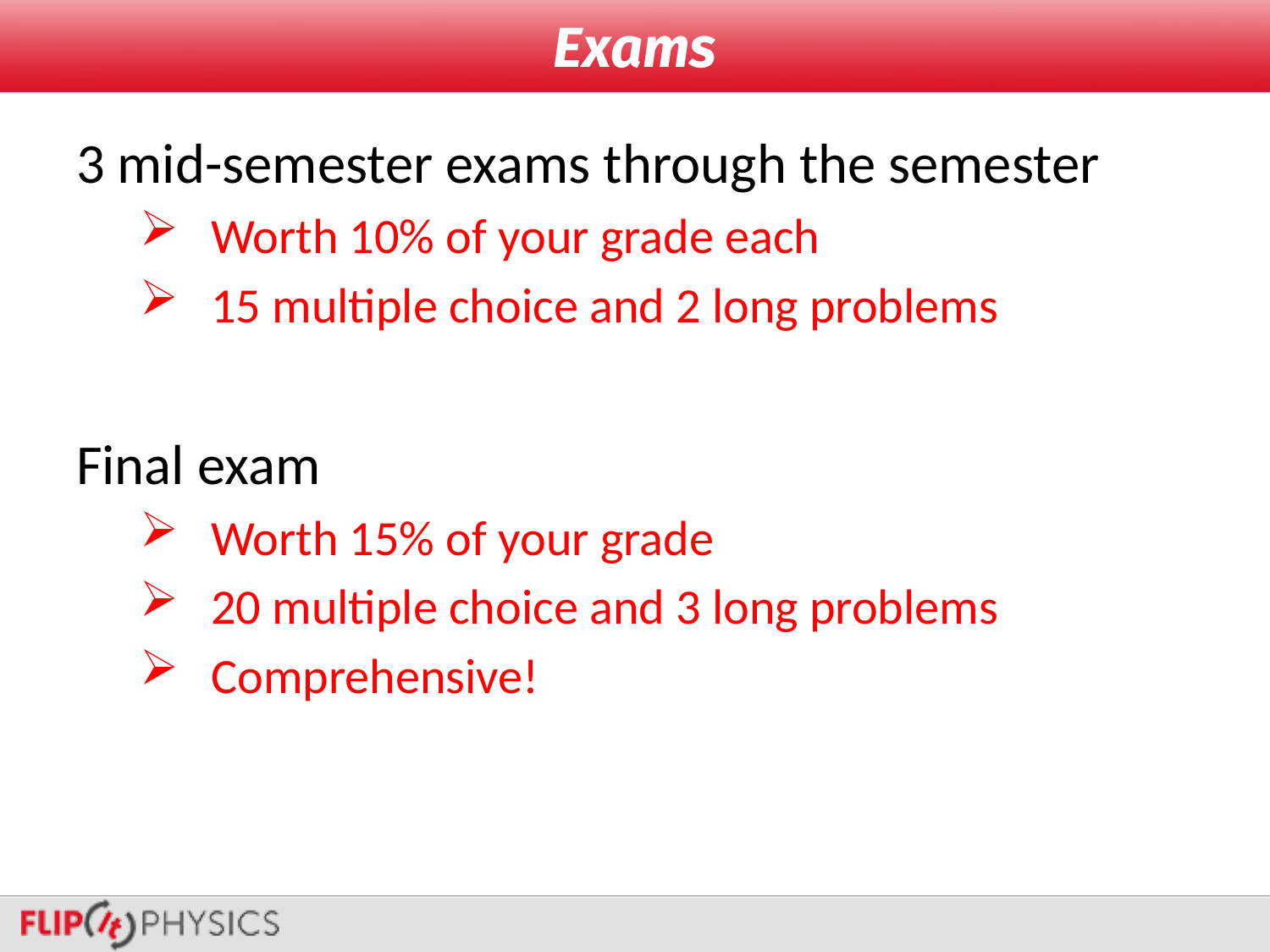

# Exams
3 mid-semester exams through the semester
Worth 10% of your grade each
15 multiple choice and 2 long problems

Final exam
Worth 15% of your grade
20 multiple choice and 3 long problems
Comprehensive!